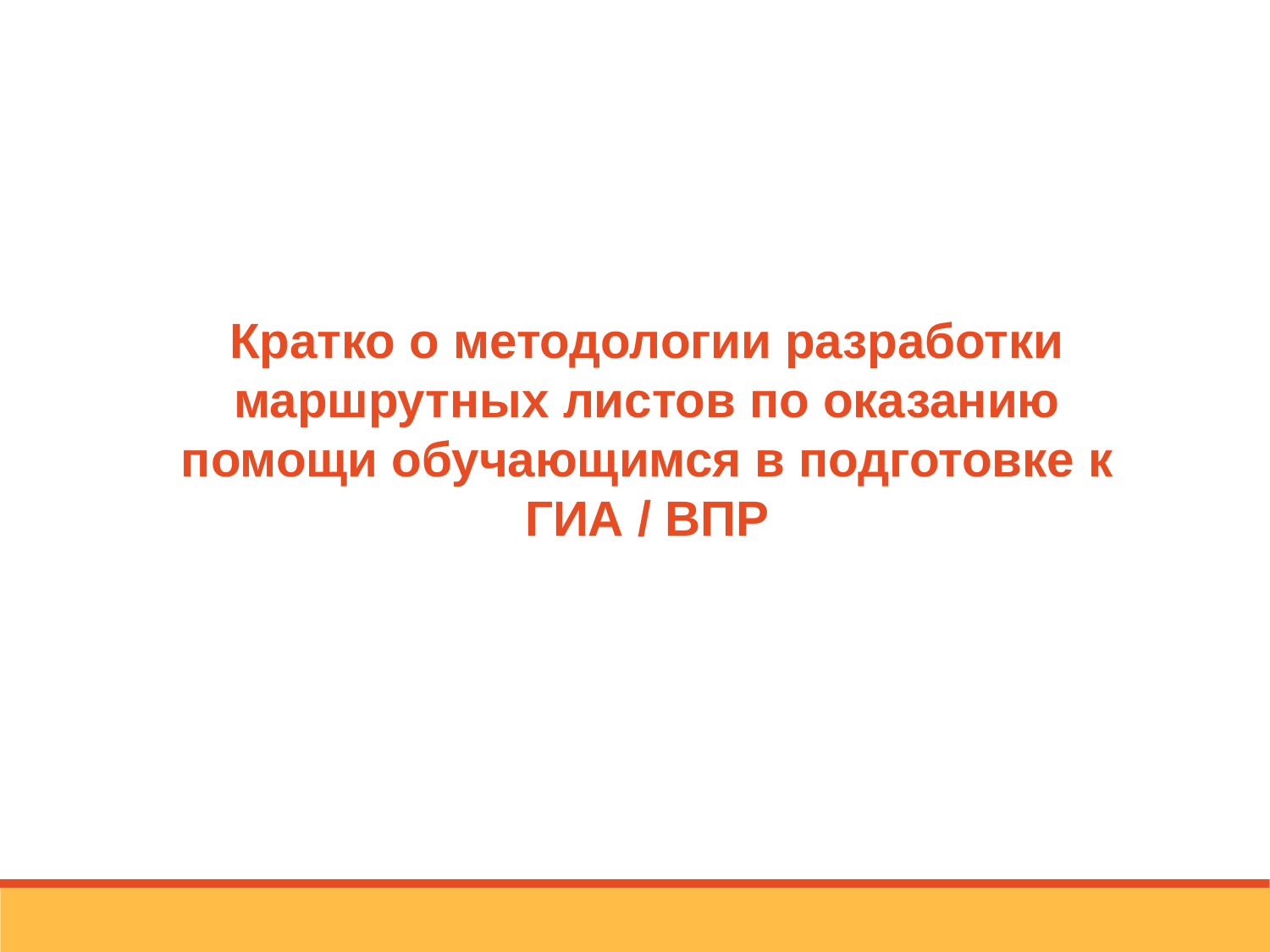

Кратко о методологии разработки маршрутных листов по оказанию помощи обучающимся в подготовке к ГИА / ВПР